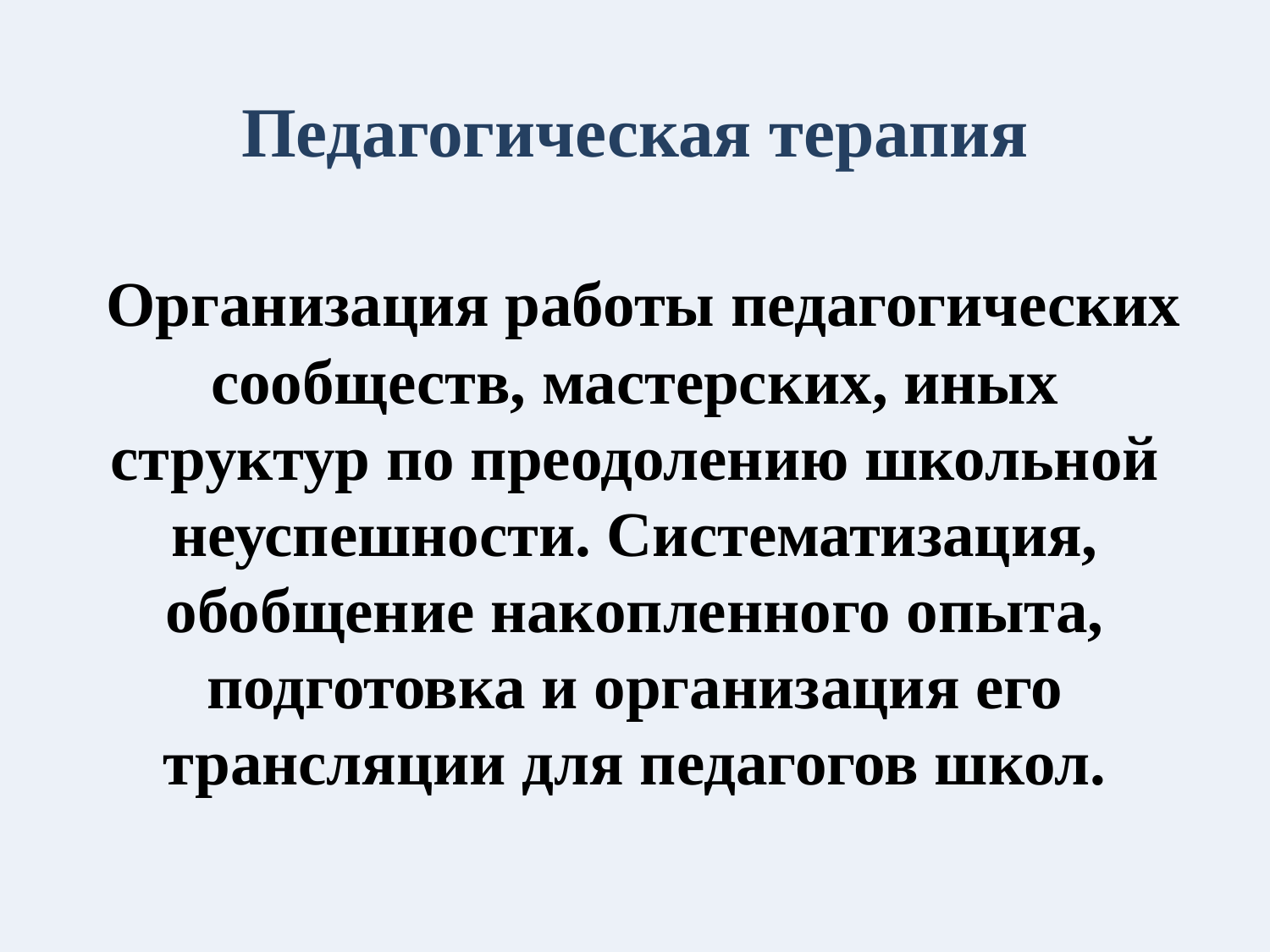

# Педагогическая терапия Организация работы педагогических сообществ, мастерских, иных структур по преодолению школьной неуспешности. Систематизация, обобщение накопленного опыта, подготовка и организация его трансляции для педагогов школ.